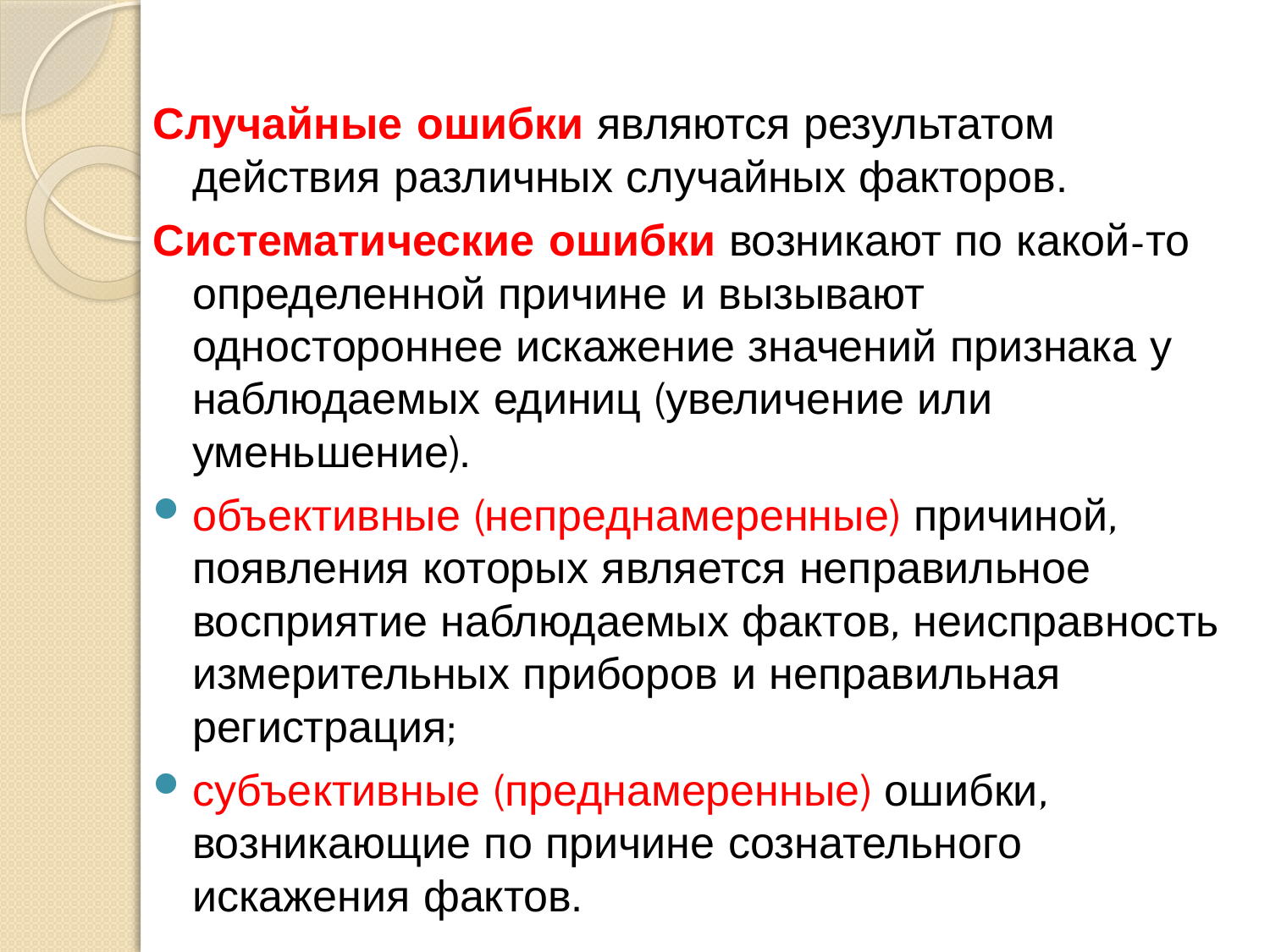

Случайные ошибки являются результатом действия различных случайных факторов.
Систематические ошибки возникают по какой-то определенной причине и вызывают одностороннее искажение значений признака у наблюдаемых единиц (увеличение или уменьшение).
объективные (непреднамеренные) причиной, появления которых является неправильное восприятие наблюдаемых фактов, неисправность измерительных приборов и неправильная регистрация;
субъективные (преднамеренные) ошибки, возникающие по причине сознательного искажения фактов.